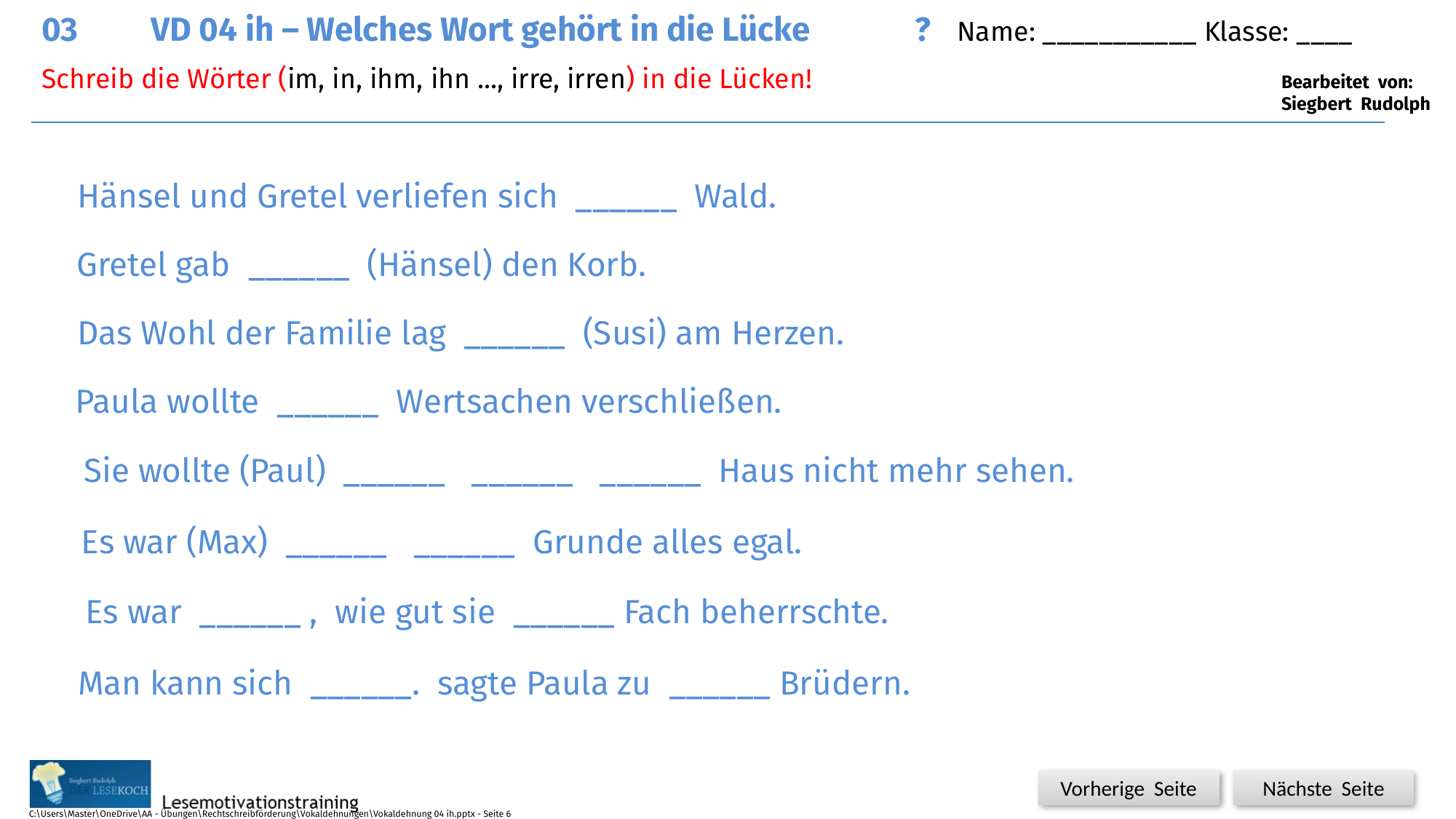

03	VD 04 ih – Welches Wort gehört in die Lücke	?   Name: ___________ Klasse: ____
6
Schreib die Wörter (im, in, ihm, ihn ..., irre, irren) in die Lücken!
Hänsel und Gretel verliefen sich  ______  Wald.
Gretel gab  ______  (Hänsel) den Korb.
Das Wohl der Familie lag  ______  (Susi) am Herzen.
Paula wollte  ______  Wertsachen verschließen.
Sie wollte (Paul)  ______   ______   ______  Haus nicht mehr sehen.
Es war (Max)  ______   ______  Grunde alles egal.
Es war  ______ ,  wie gut sie  ______ Fach beherrschte.
Man kann sich  ______.  sagte Paula zu  ______ Brüdern.
C:\Users\Master\OneDrive\AA - Übungen\Rechtschreibförderung\Vokaldehnungen\Vokaldehnung 04 ih.pptx - Seite 6